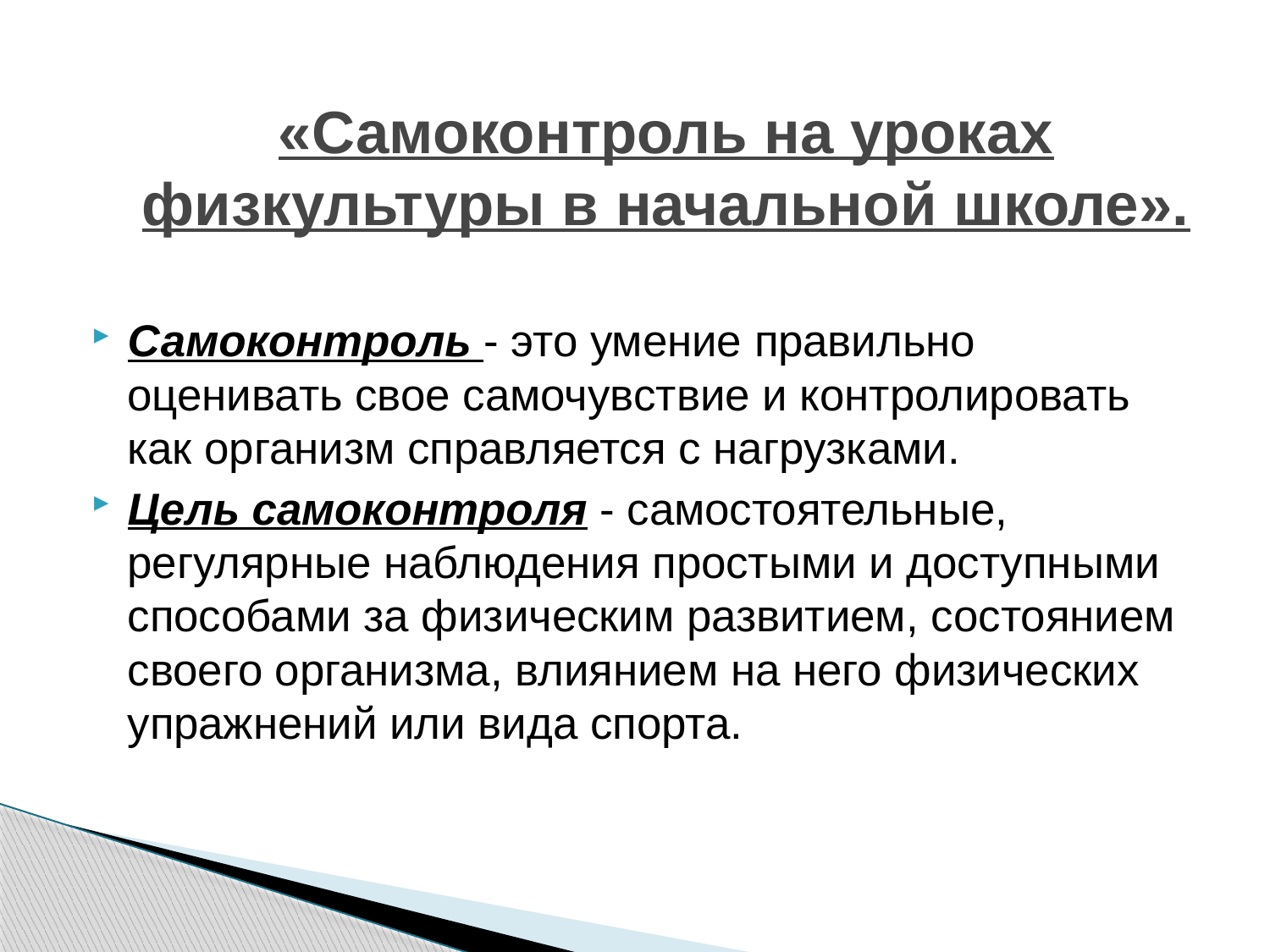

# «Самоконтроль на уроках физкультуры в начальной школе».
Самоконтроль - это умение правильно оценивать свое самочувствие и контролировать как организм справляется с нагрузками.
Цель самоконтроля - самостоятельные, регулярные наблюдения простыми и доступными способами за физическим развитием, состоянием своего организма, влиянием на него физических упражнений или вида спорта.